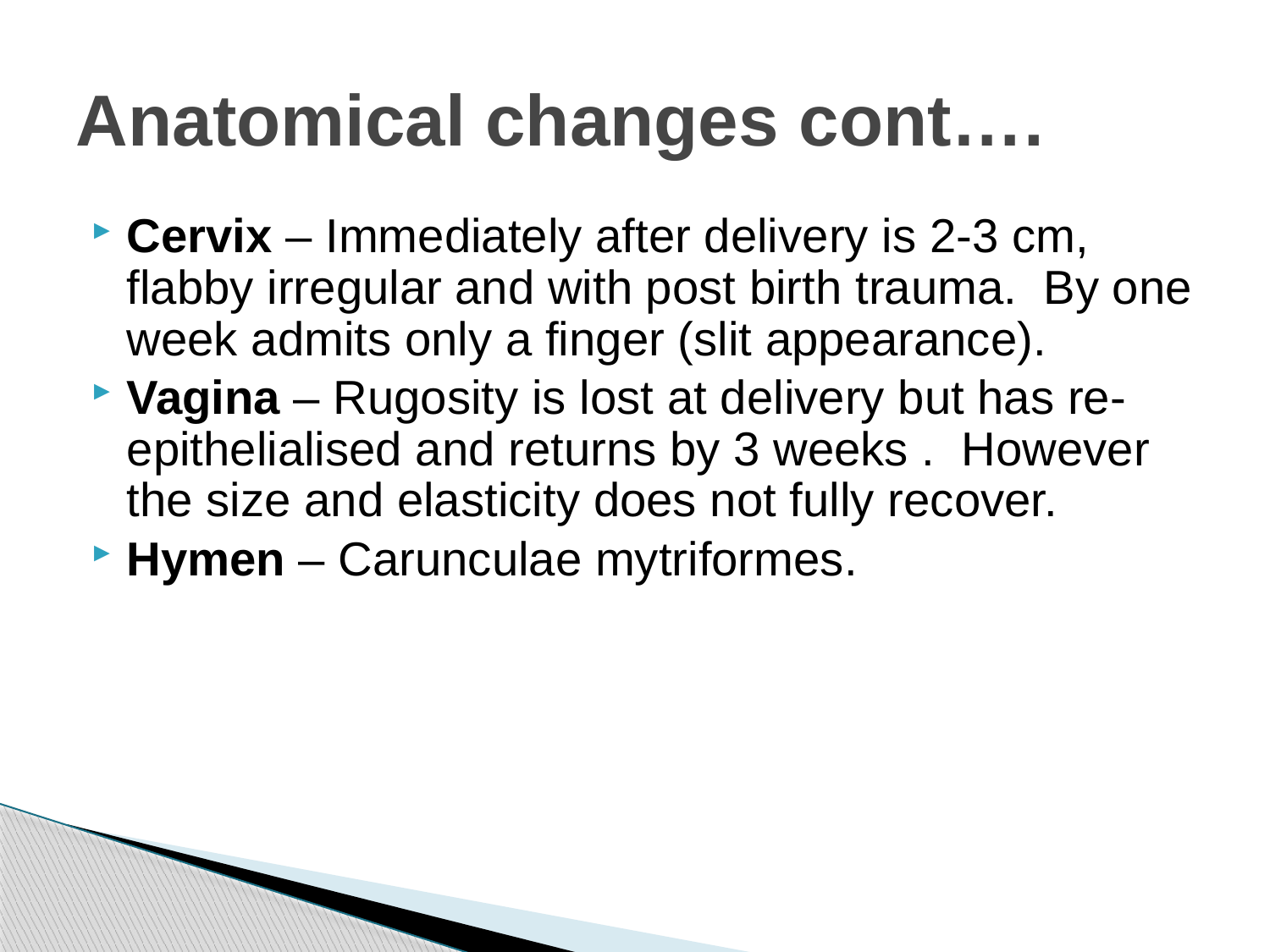

# Anatomical changes cont….
Cervix – Immediately after delivery is 2-3 cm, flabby irregular and with post birth trauma.  By one week admits only a finger (slit appearance).
Vagina – Rugosity is lost at delivery but has re-epithelialised and returns by 3 weeks .  However the size and elasticity does not fully recover.
Hymen – Carunculae mytriformes.